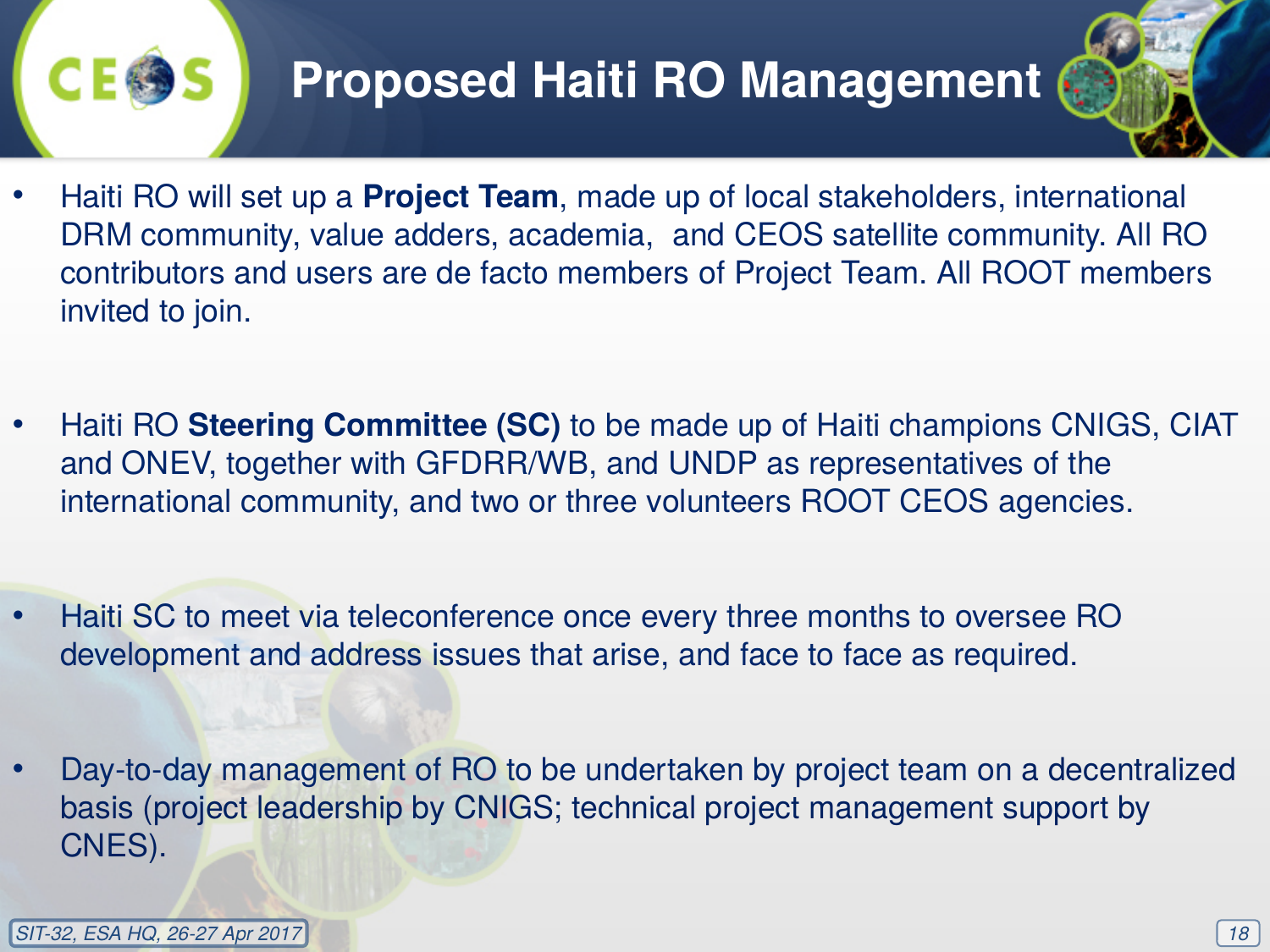

Proposed Haiti RO Management
Haiti RO will set up a Project Team, made up of local stakeholders, international DRM community, value adders, academia,  and CEOS satellite community. All RO contributors and users are de facto members of Project Team. All ROOT members invited to join.

Haiti RO Steering Committee (SC) to be made up of Haiti champions CNIGS, CIAT and ONEV, together with GFDRR/WB, and UNDP as representatives of the international community, and two or three volunteers ROOT CEOS agencies.

Haiti SC to meet via teleconference once every three months to oversee RO development and address issues that arise, and face to face as required.

Day-to-day management of RO to be undertaken by project team on a decentralized basis (project leadership by CNIGS; technical project management support by CNES).
18